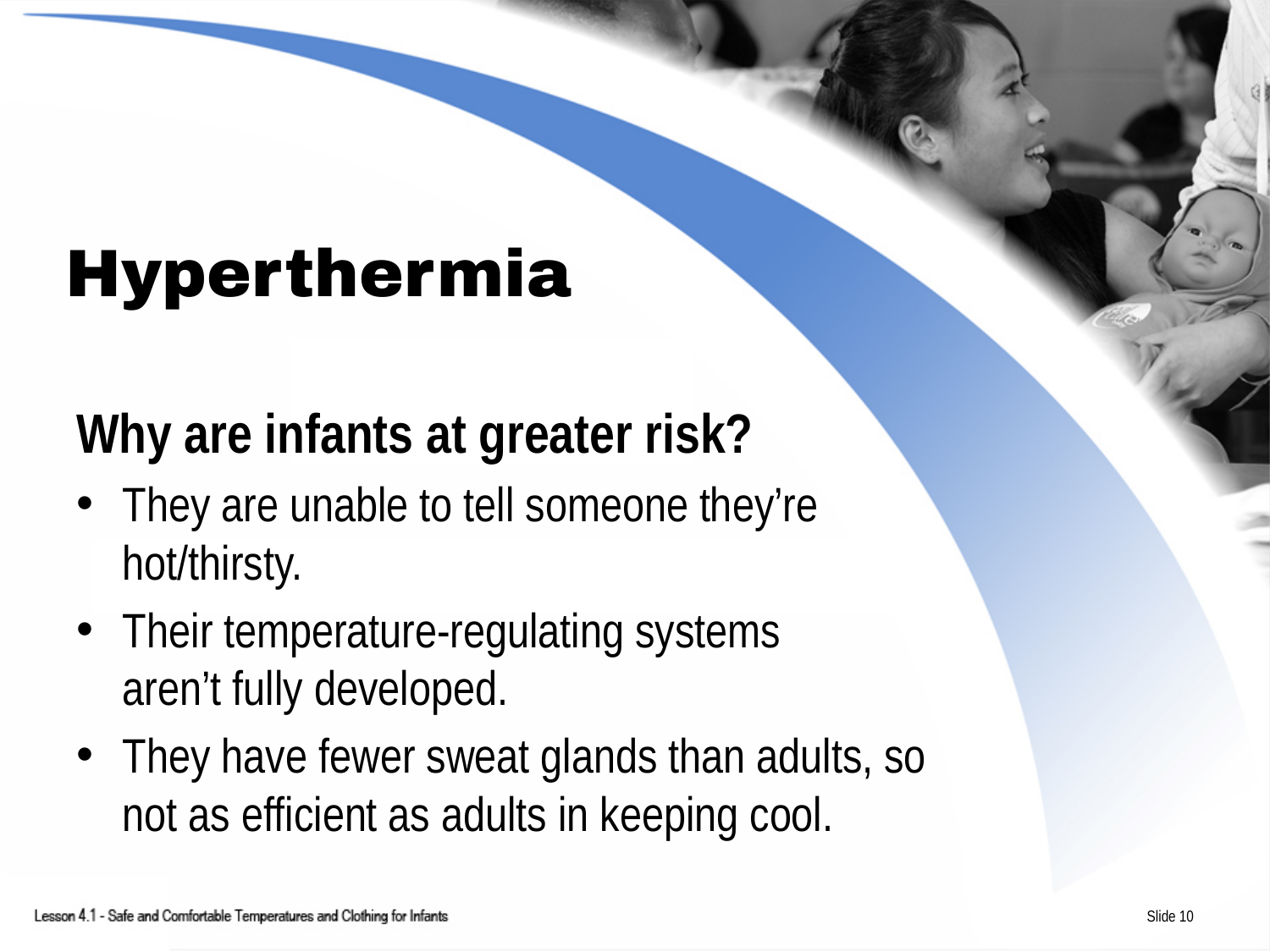

# Hyperthermia
Why are infants at greater risk?
They are unable to tell someone they’re
hot/thirsty.
Their temperature-regulating systems
aren’t fully developed.
They have fewer sweat glands than adults, so
not as efficient as adults in keeping cool.
Slide 10